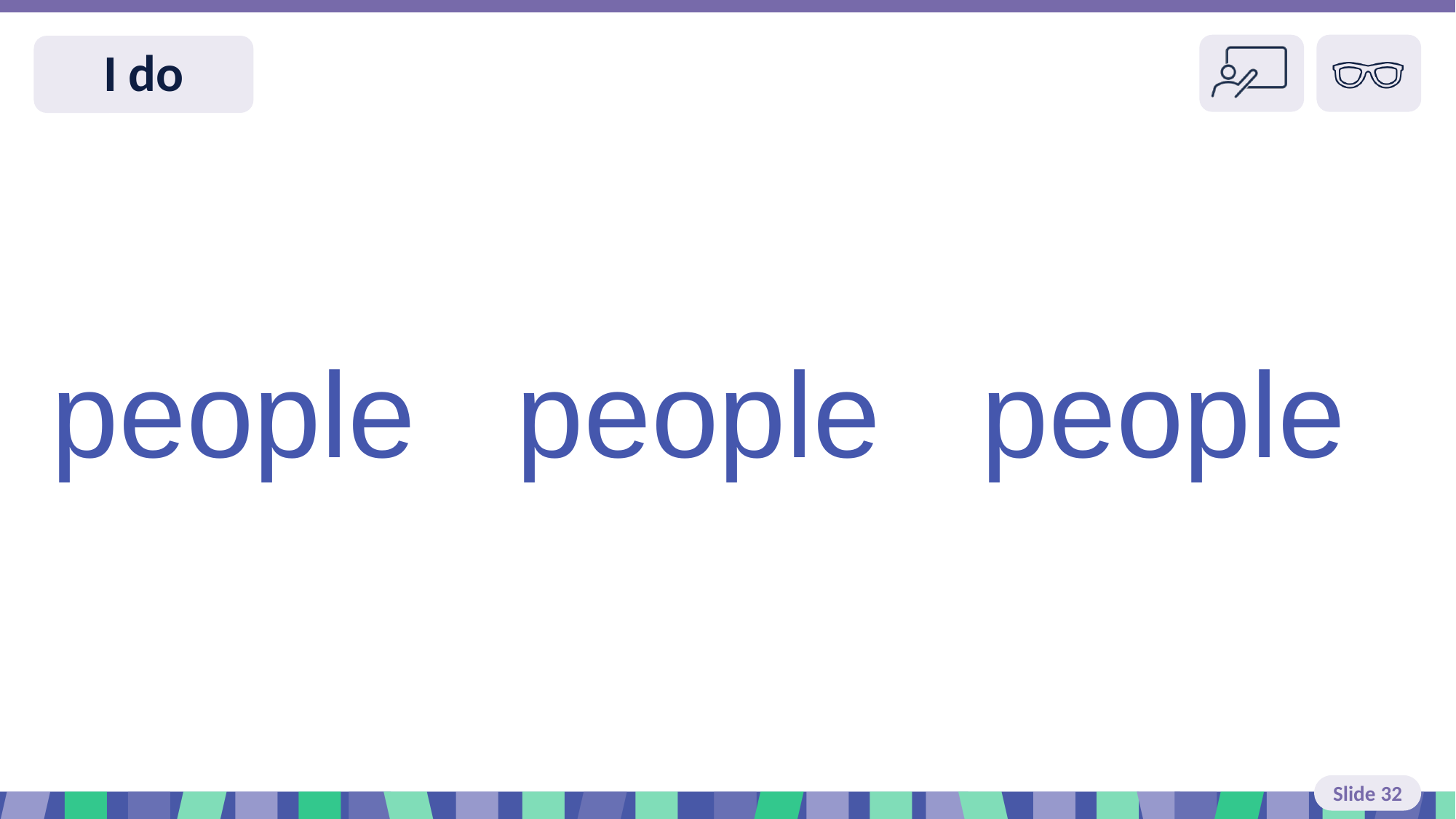

Slide 32 I do
people   people   people